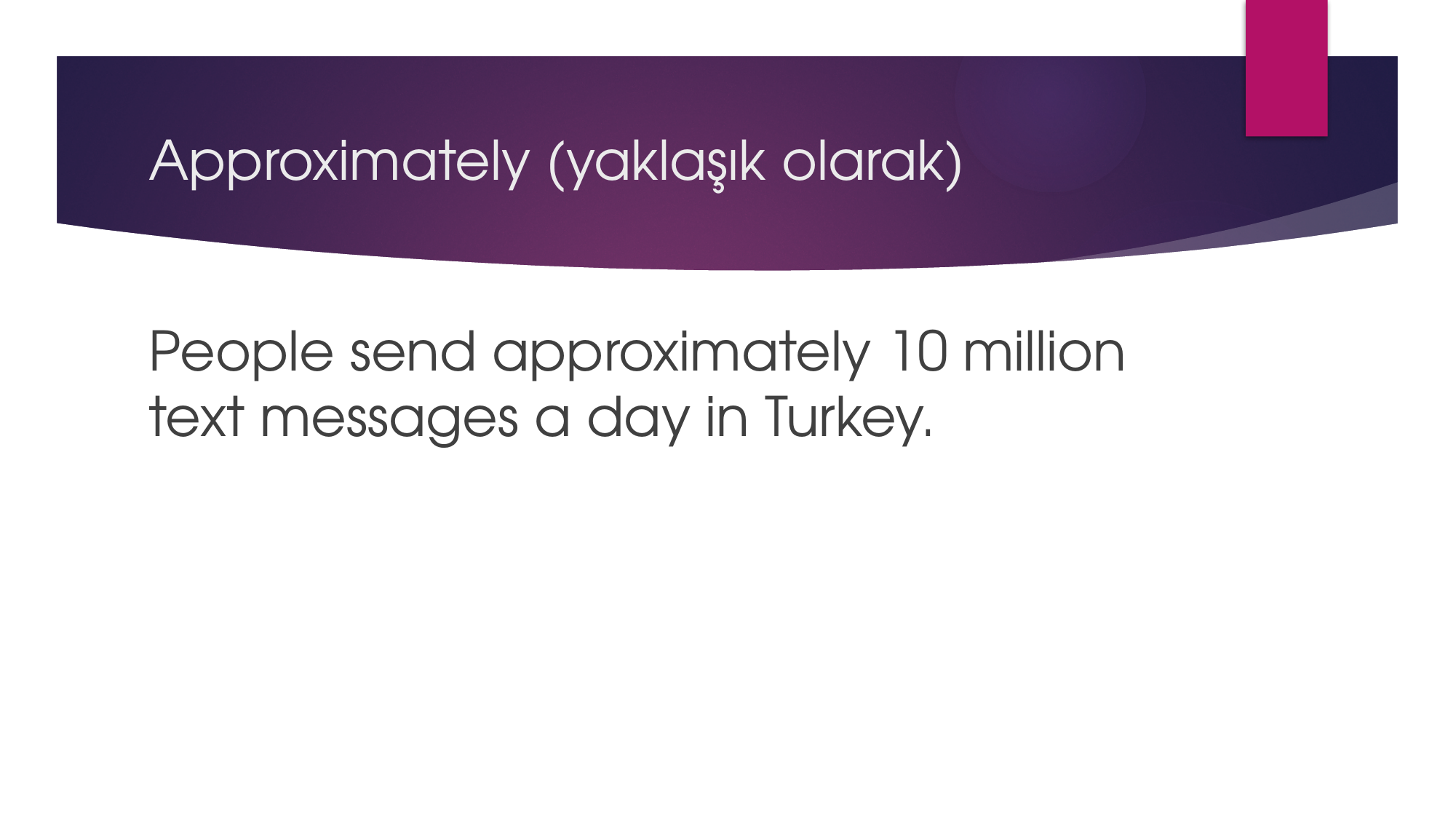

# Approximately (yaklaşık olarak)
People send approximately 10 million text messages a day in Turkey.